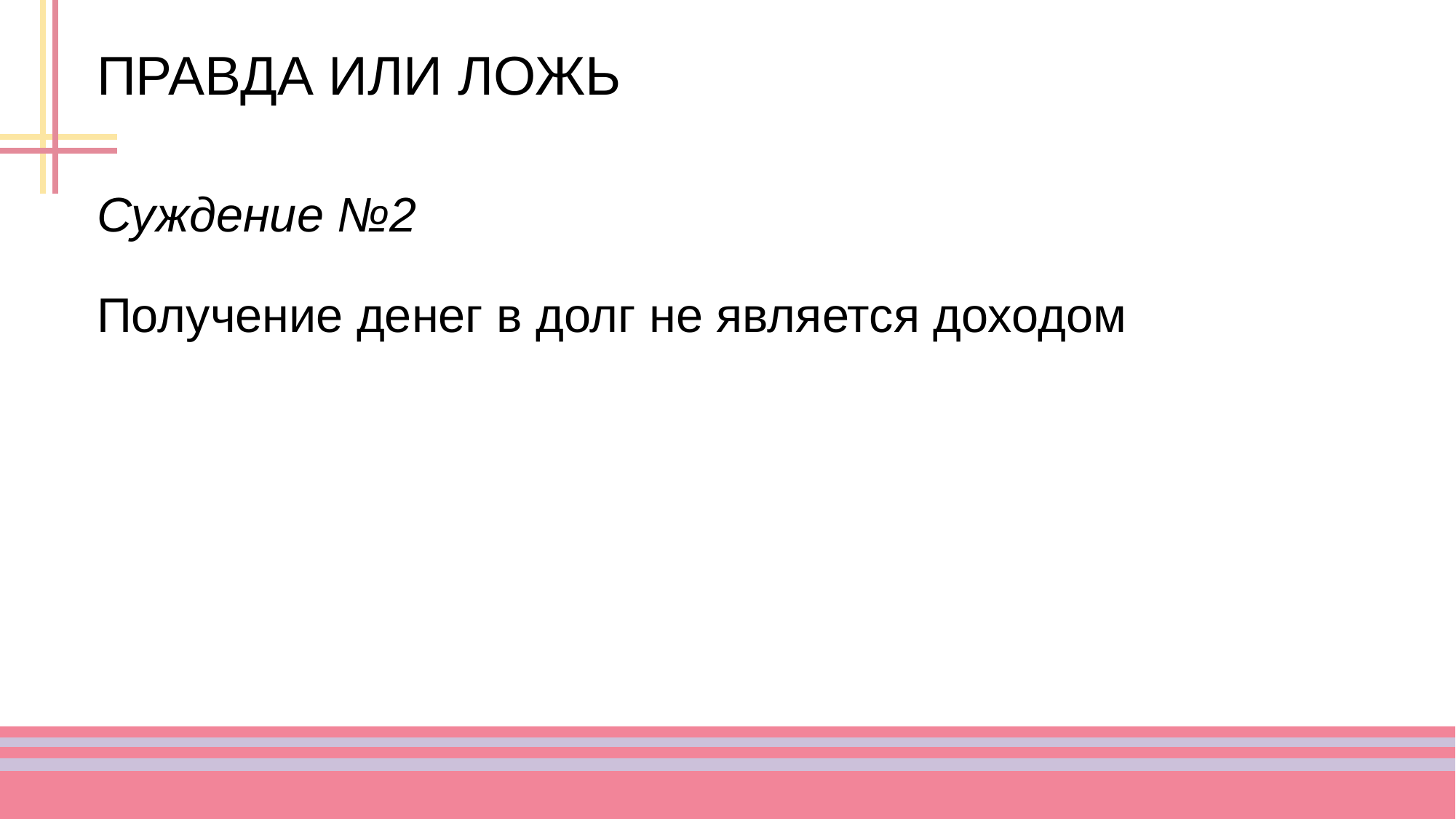

# ПРАВДА ИЛИ ЛОЖЬ
Суждение №2
Получение денег в долг не является доходом
25